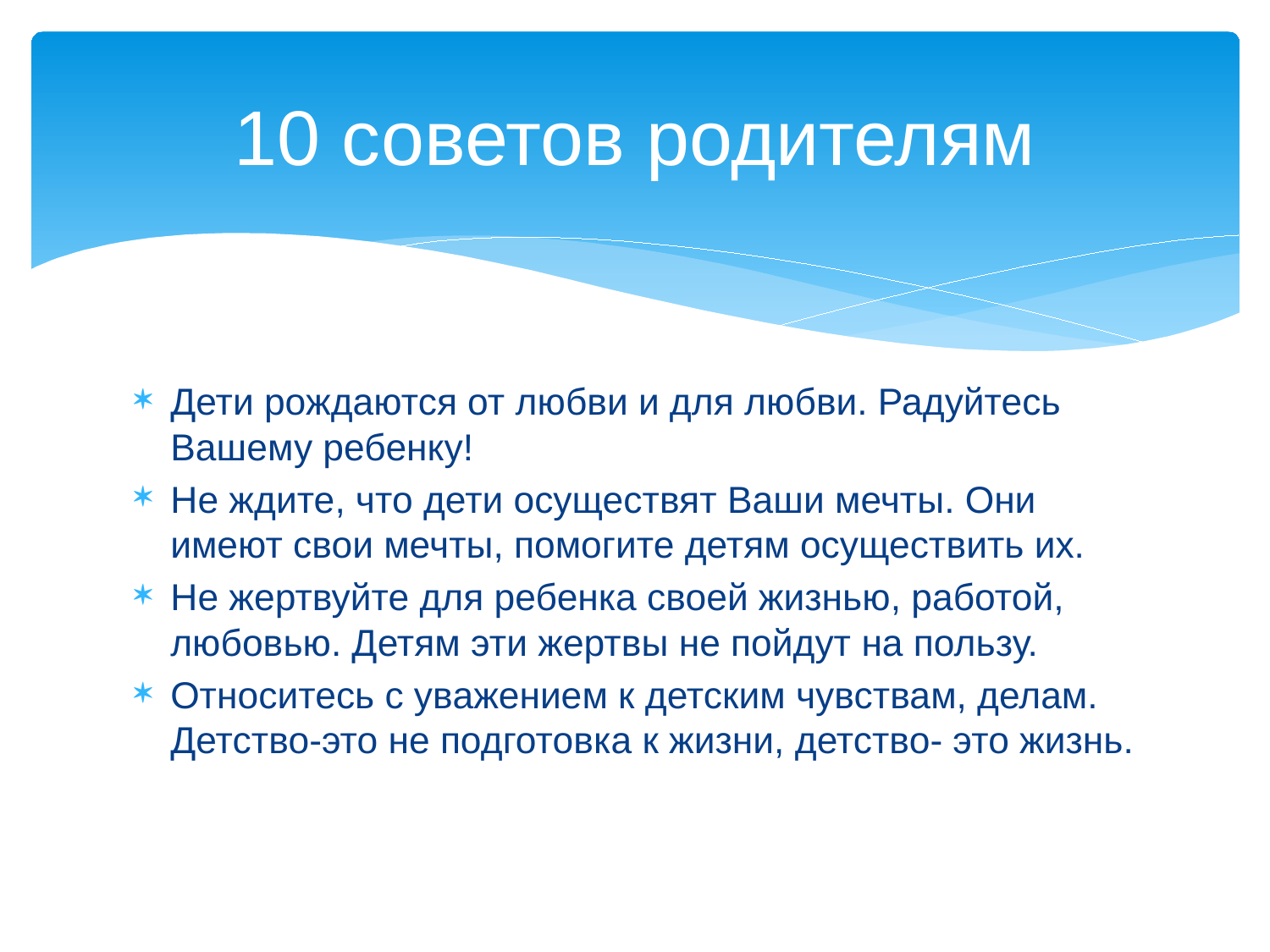

# 10 советов родителям
Дети рождаются от любви и для любви. Радуйтесь Вашему ребенку!
Не ждите, что дети осуществят Ваши мечты. Они имеют свои мечты, помогите детям осуществить их.
Не жертвуйте для ребенка своей жизнью, работой, любовью. Детям эти жертвы не пойдут на пользу.
Относитесь с уважением к детским чувствам, делам. Детство-это не подготовка к жизни, детство- это жизнь.